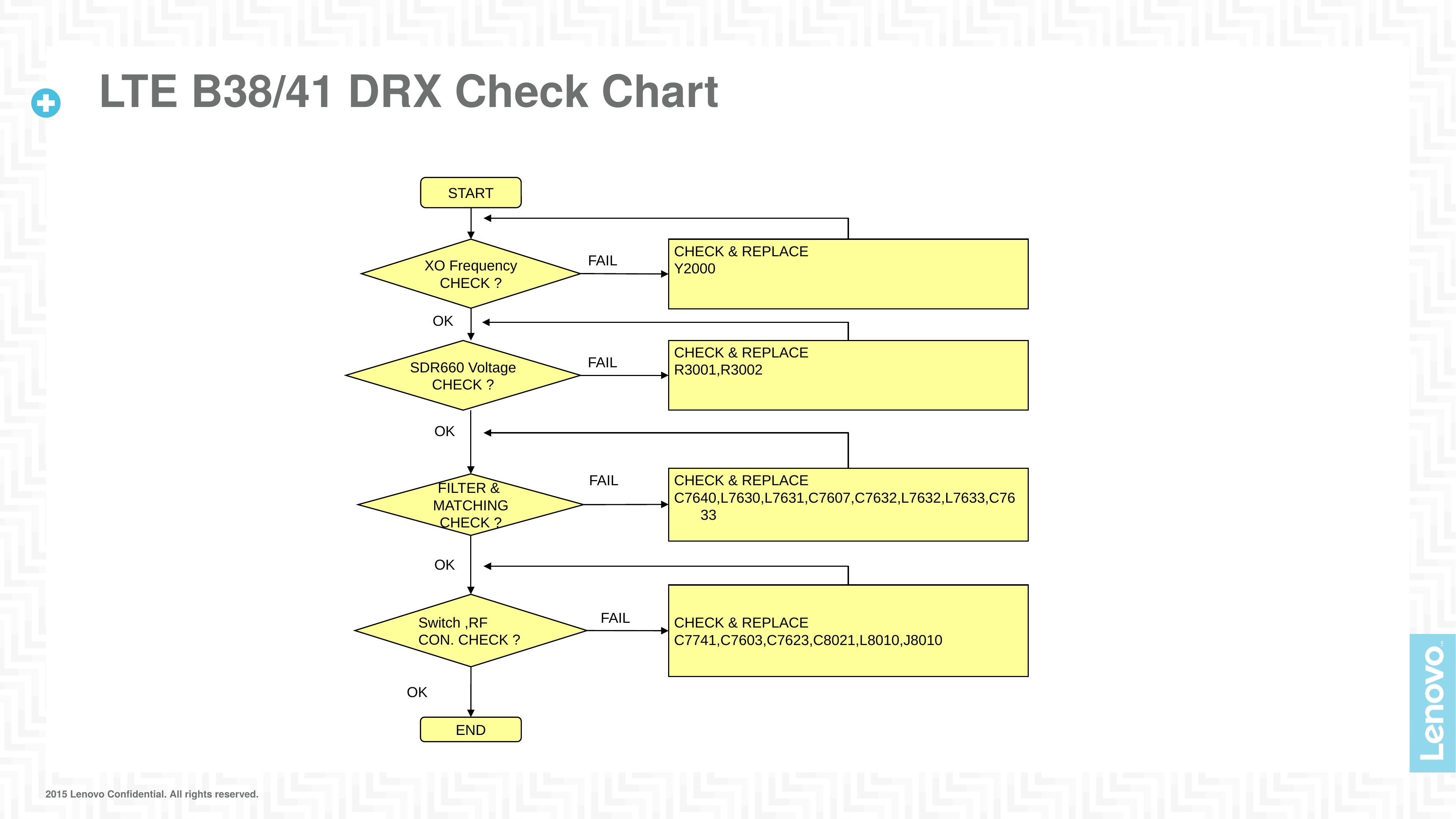

# LTE B38/41 DRX Check Chart
START

XO Frequency
CHECK ?

CHECK & REPLACE
Y2000

FAIL
OK

SDR660 Voltage CHECK ?

CHECK & REPLACE
R3001,R3002

FAIL

OK
FAIL
CHECK & REPLACE
C7640,L7630,L7631,C7607,C7632,L7632,L7633,C7633
FILTER &  MATCHING CHECK ?
OK
CHECK & REPLACE
C7741,C7603,C7623,C8021,L8010,J8010
Switch ,RF  CON. CHECK ?
FAIL
OK
OK
END